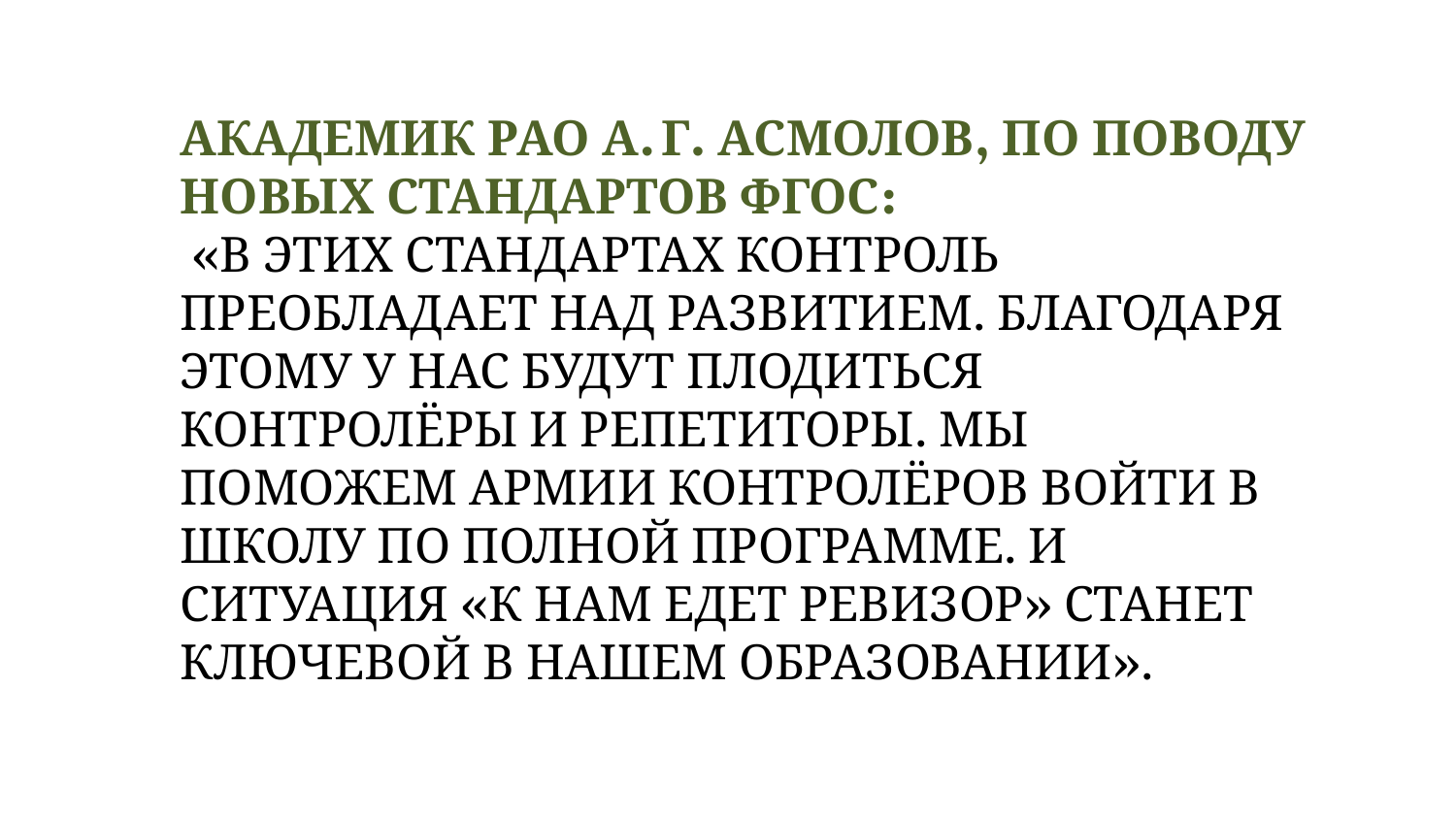

АКАДЕМИК РАО А. Г. АСМОЛОВ, ПО ПОВОДУ НОВЫХ СТАНДАРТОВ ФГОС:
 «В ЭТИХ СТАНДАРТАХ КОНТРОЛЬ ПРЕОБЛАДАЕТ НАД РАЗВИТИЕМ. БЛАГОДАРЯ ЭТОМУ У НАС БУДУТ ПЛОДИТЬСЯ КОНТРОЛЁРЫ И РЕПЕТИТОРЫ. МЫ ПОМОЖЕМ АРМИИ КОНТРОЛЁРОВ ВОЙТИ В ШКОЛУ ПО ПОЛНОЙ ПРОГРАММЕ. И СИТУАЦИЯ «К НАМ ЕДЕТ РЕВИЗОР» СТАНЕТ КЛЮЧЕВОЙ В НАШЕМ ОБРАЗОВАНИИ».